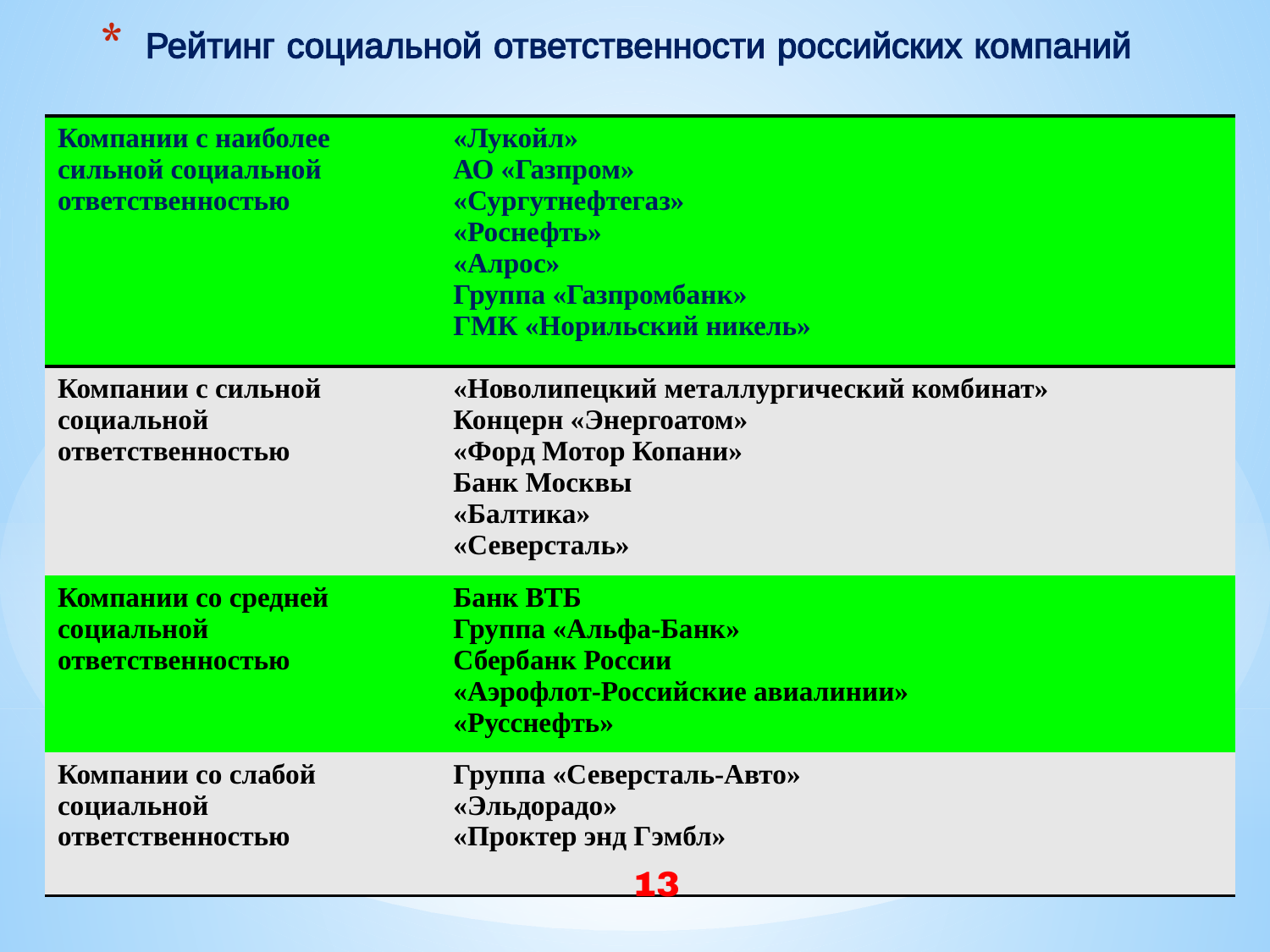

# Рейтинг социальной ответственности российских компаний
| Компании с наиболее сильной социальной ответственностью | «Лукойл» АО «Газпром» «Сургутнефтегаз» «Роснефть» «Алрос» Группа «Газпромбанк» ГМК «Норильский никель» |
| --- | --- |
| Компании с сильной социальной ответственностью | «Новолипецкий металлургический комбинат» Концерн «Энергоатом» «Форд Мотор Копани» Банк Москвы «Балтика» «Северсталь» |
| Компании со средней социальной ответственностью | Банк ВТБ Группа «Альфа-Банк» Сбербанк России «Аэрофлот-Российские авиалинии» «Русснефть» |
| Компании со слабой социальной ответственностью | Группа «Северсталь-Авто» «Эльдорадо» «Проктер энд Гэмбл» |

13